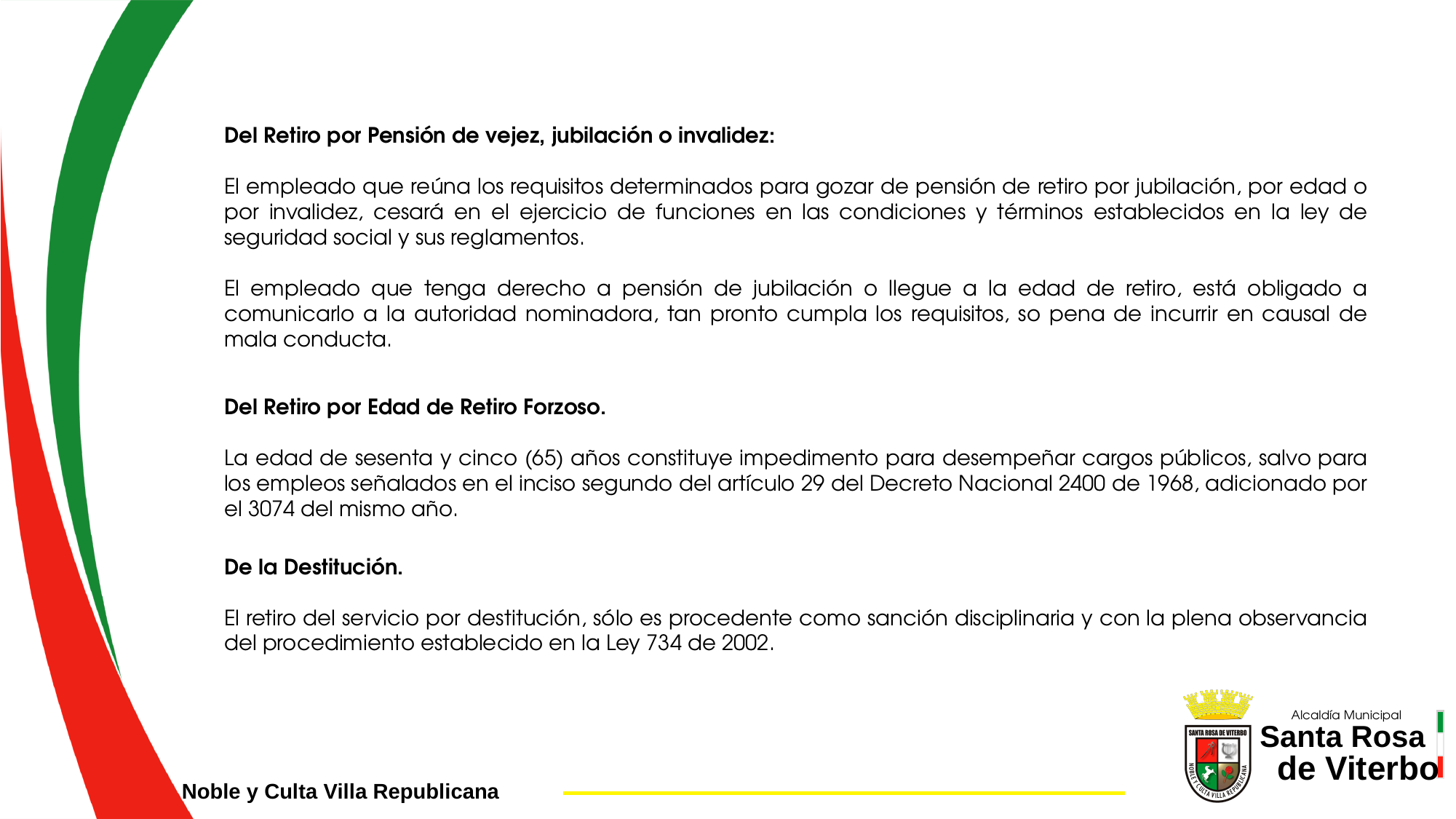

Del Retiro por Pensión de vejez, jubilación o invalidez:

El empleado que reúna los requisitos determinados para gozar de pensión de retiro por jubilación, por edad o por invalidez, cesará en el ejercicio de funciones en las condiciones y términos establecidos en la ley de seguridad social y sus reglamentos.

El empleado que tenga derecho a pensión de jubilación o llegue a la edad de retiro, está obligado a comunicarlo a la autoridad nominadora, tan pronto cumpla los requisitos, so pena de incurrir en causal de mala conducta.
Del Retiro por Edad de Retiro Forzoso.

La edad de sesenta y cinco (65) años constituye impedimento para desempeñar cargos públicos, salvo para los empleos señalados en el inciso segundo del artículo 29 del Decreto Nacional 2400 de 1968, adicionado por el 3074 del mismo año.
De la Destitución.

El retiro del servicio por destitución, sólo es procedente como sanción disciplinaria y con la plena observancia del procedimiento establecido en la Ley 734 de 2002.